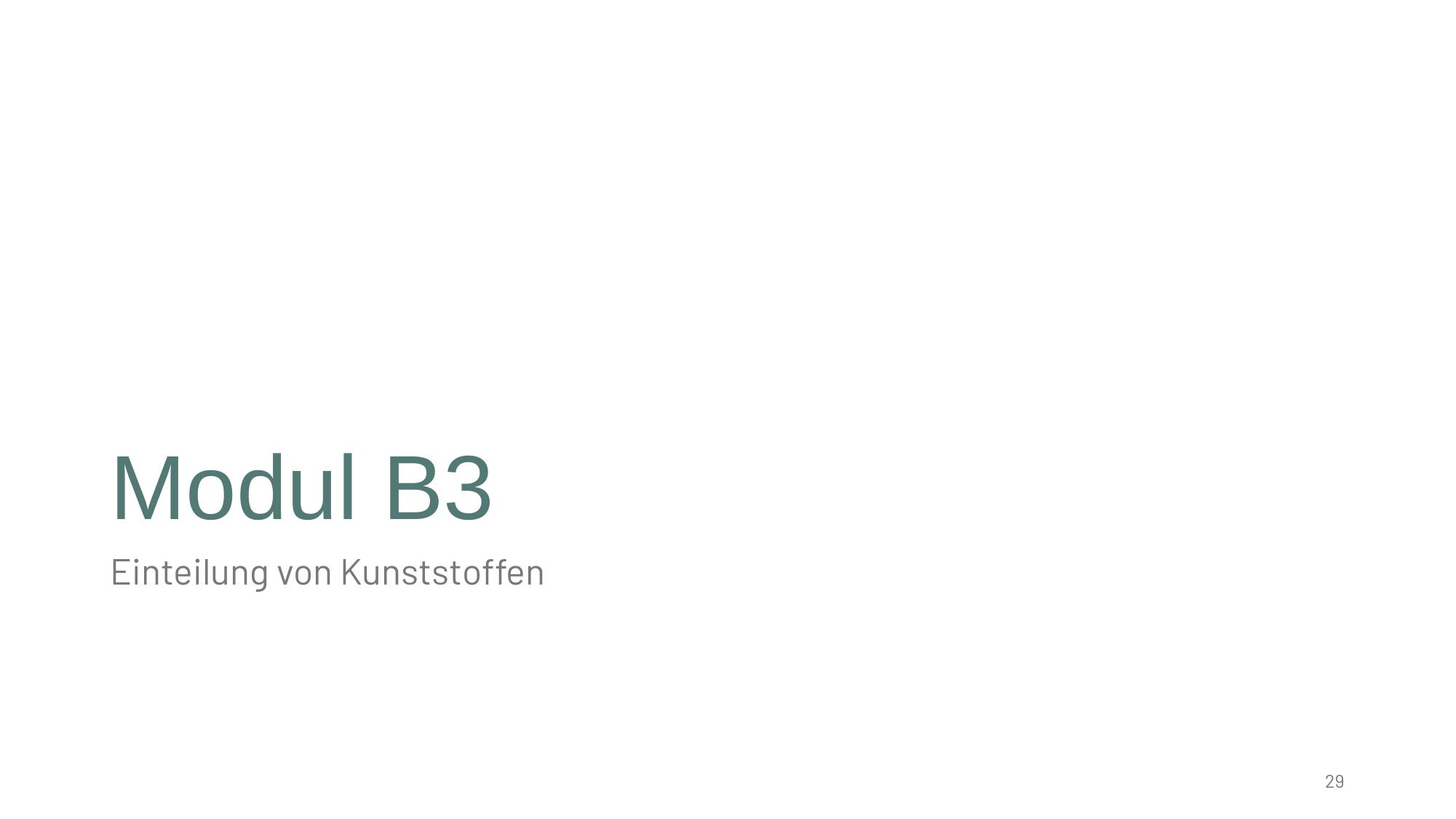

# Modul B3
Einteilung von Kunststoffen
29